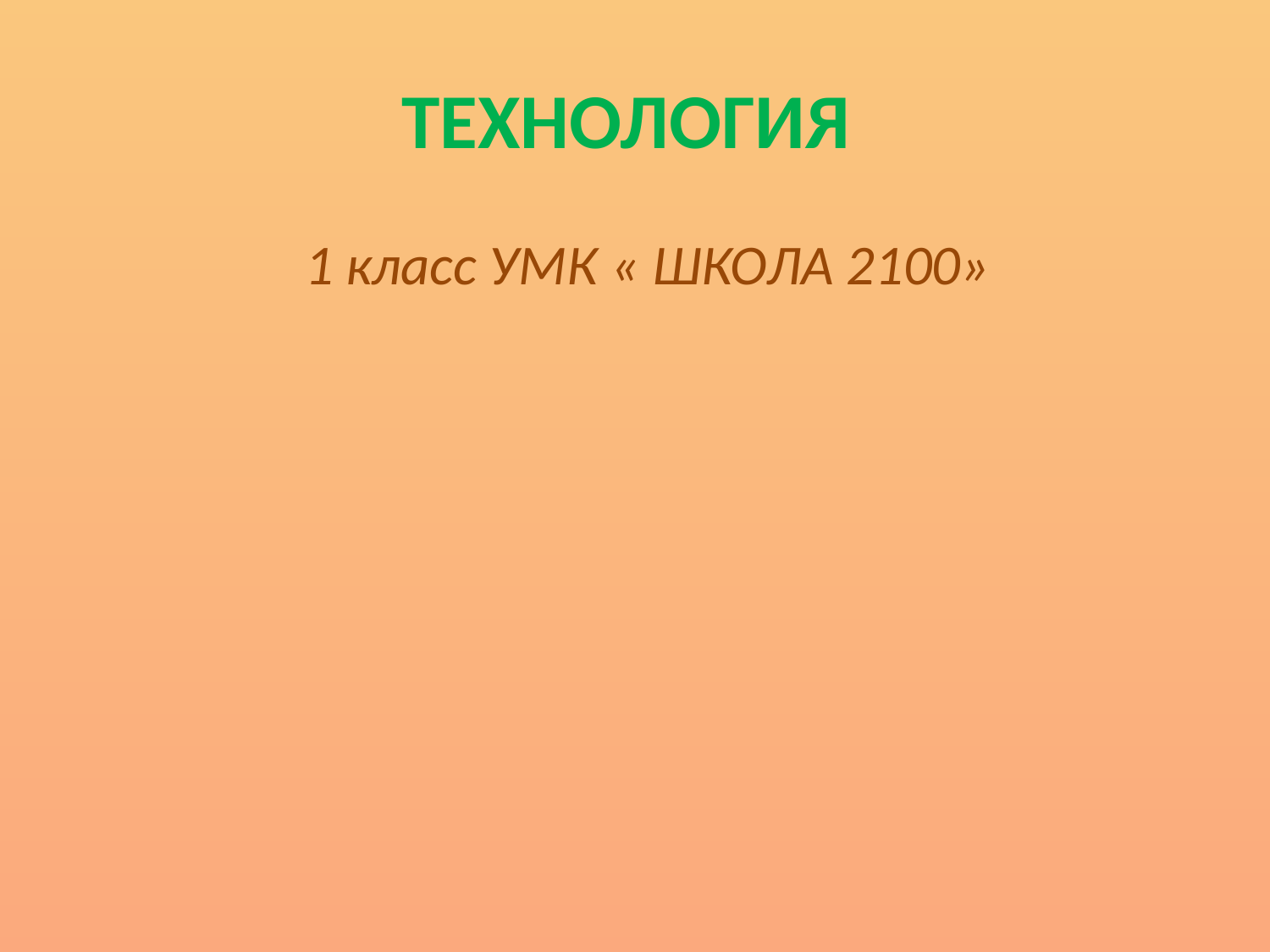

# ТЕХНОЛОГИЯ
                  1 класс УМК « ШКОЛА 2100»